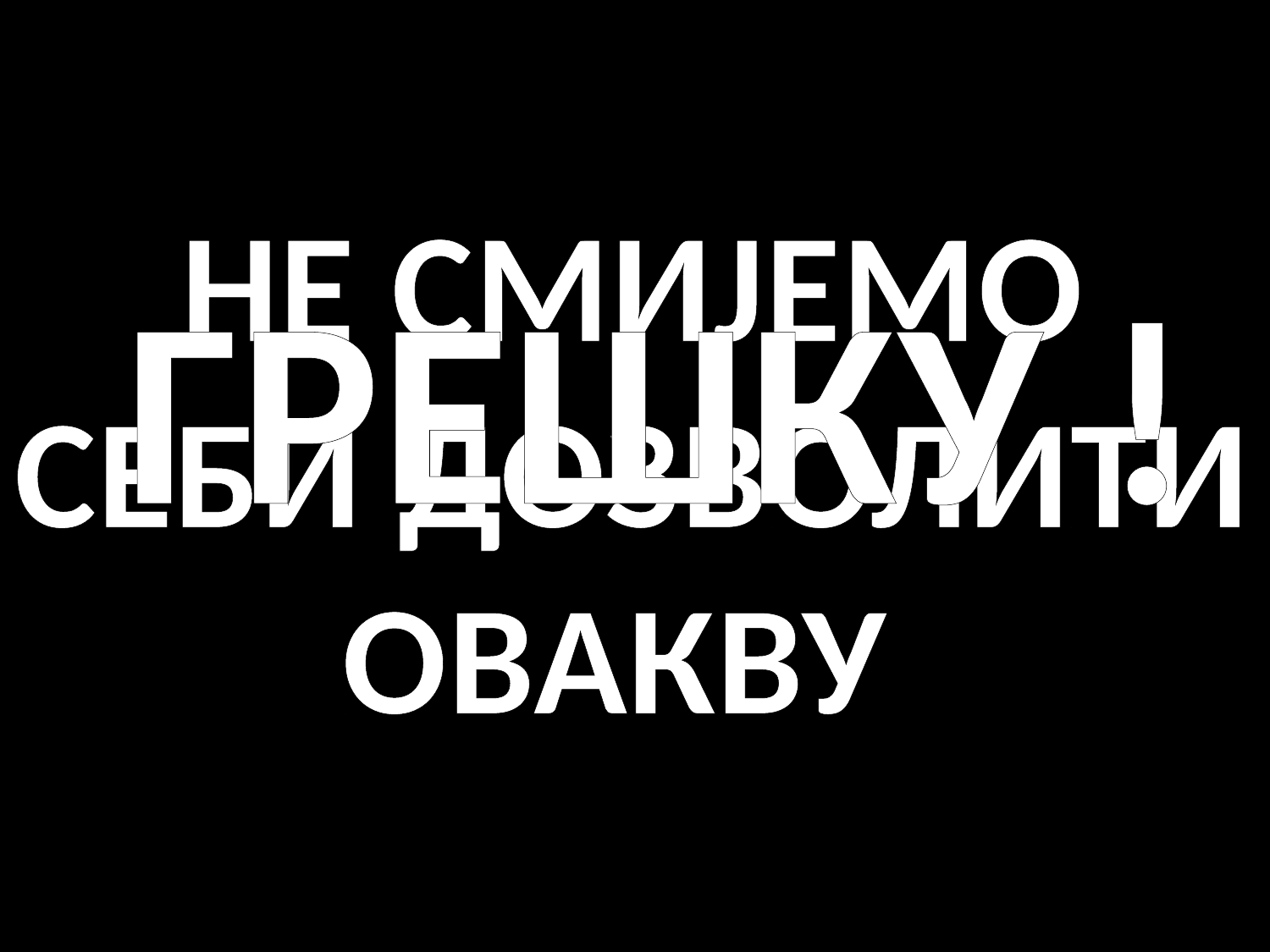

НЕ СМИЈЕМО
СЕБИ ДОЗВОЛИТИ
ОВАКВУ
ГРЕШКУ !